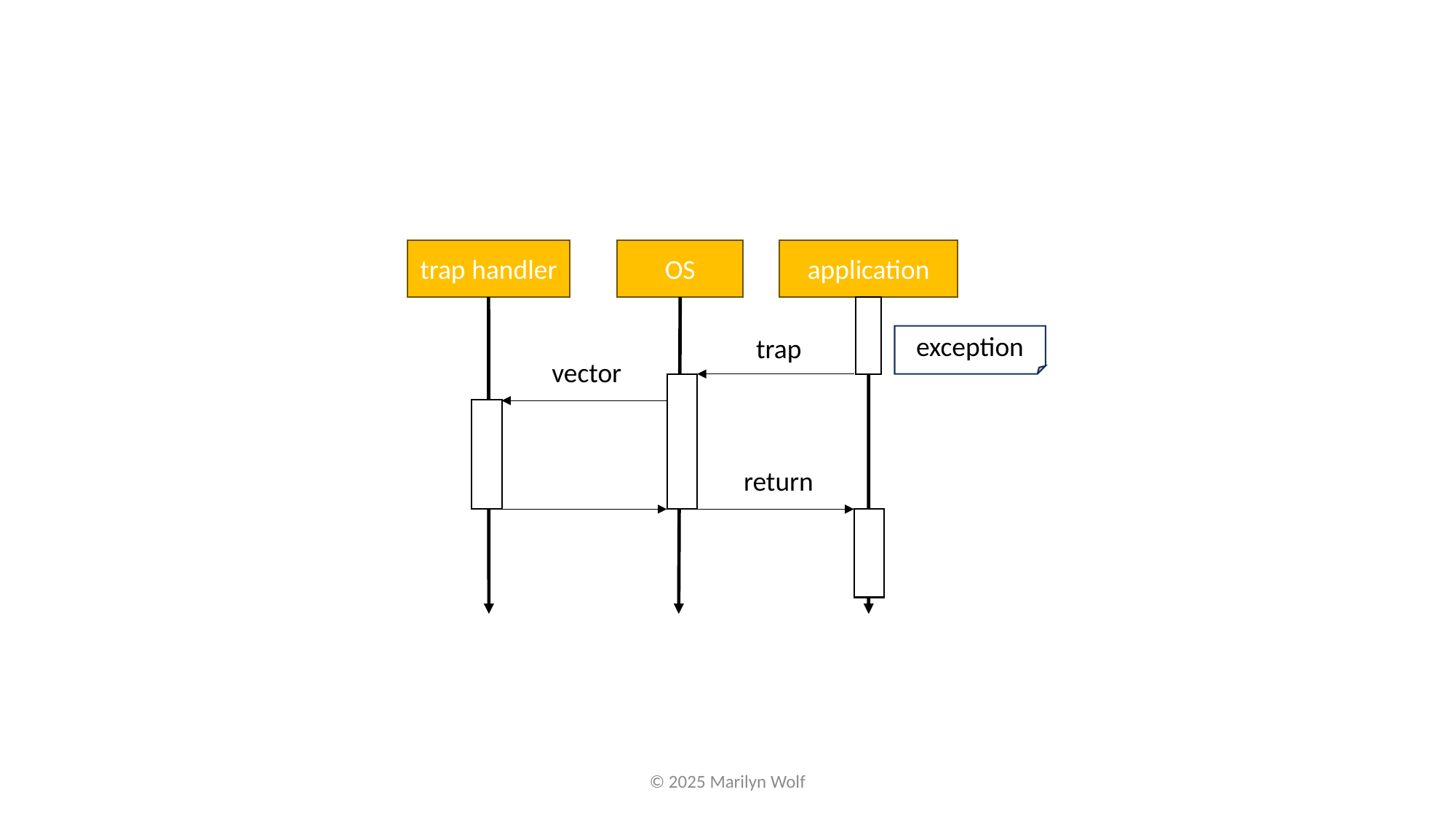

trap handler
OS
application

trap
exception
vector

return

© 2025 Marilyn Wolf